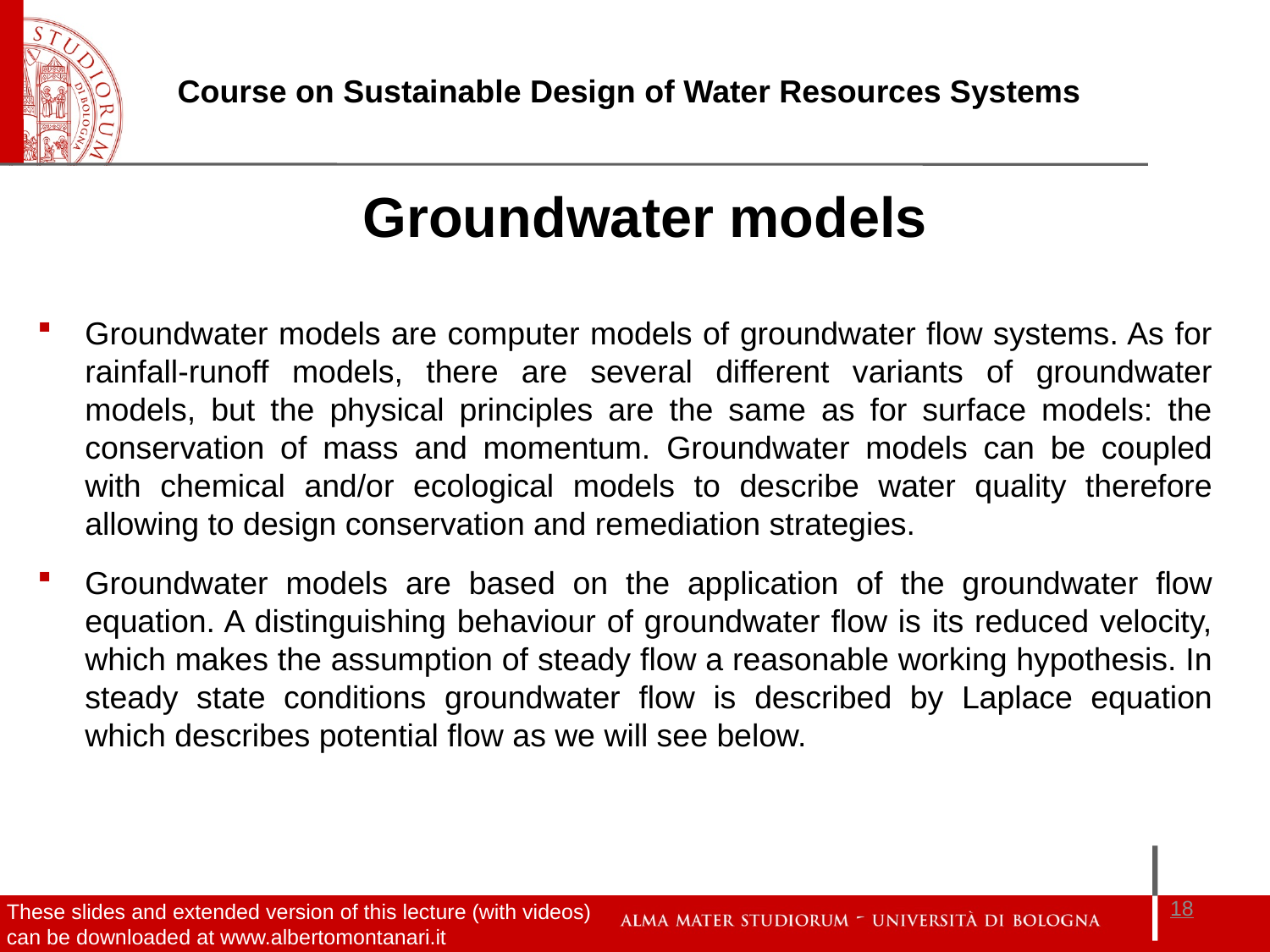

Groundwater models
Groundwater models are computer models of groundwater flow systems. As for rainfall-runoff models, there are several different variants of groundwater models, but the physical principles are the same as for surface models: the conservation of mass and momentum. Groundwater models can be coupled with chemical and/or ecological models to describe water quality therefore allowing to design conservation and remediation strategies.
Groundwater models are based on the application of the groundwater flow equation. A distinguishing behaviour of groundwater flow is its reduced velocity, which makes the assumption of steady flow a reasonable working hypothesis. In steady state conditions groundwater flow is described by Laplace equation which describes potential flow as we will see below.
18